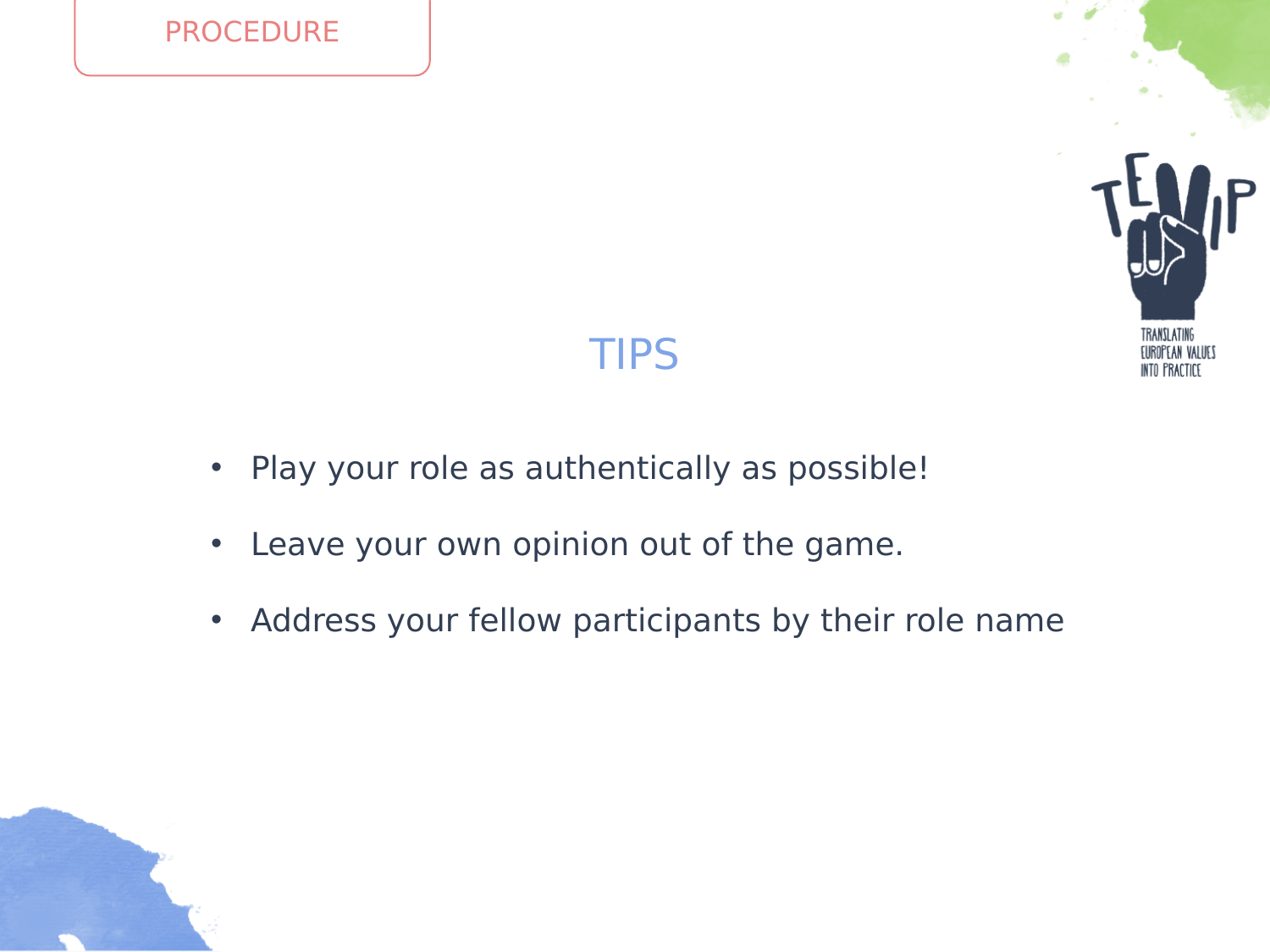

PROCEDURE
TIPS

Play your role as authentically as possible!
Leave your own opinion out of the game.
Address your fellow participants by their role name